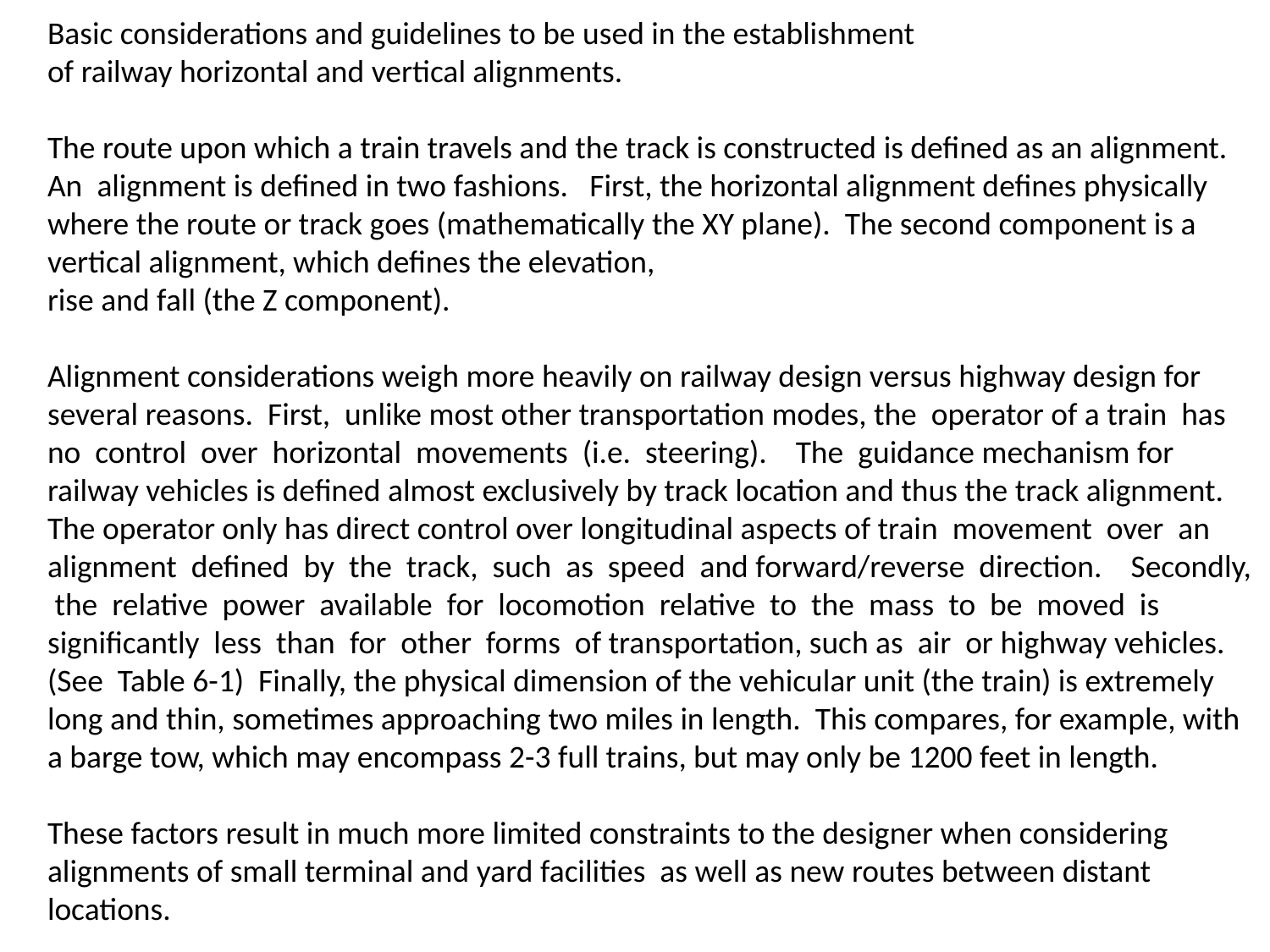

Basic considerations and guidelines to be used in the establishment
of railway horizontal and vertical alignments.

The route upon which a train travels and the track is constructed is defined as an alignment.  An  alignment is defined in two fashions.   First, the horizontal alignment defines physically where the route or track goes (mathematically the XY plane).  The second component is a vertical alignment, which defines the elevation,
rise and fall (the Z component).

Alignment considerations weigh more heavily on railway design versus highway design for several reasons.  First,  unlike most other transportation modes, the  operator of a train  has  no  control  over  horizontal  movements  (i.e.  steering).    The  guidance mechanism for railway vehicles is defined almost exclusively by track location and thus the track alignment.  The operator only has direct control over longitudinal aspects of train  movement  over  an  alignment  defined  by  the  track,  such  as  speed  and forward/reverse  direction.    Secondly,  the  relative  power  available  for  locomotion  relative  to  the  mass  to  be  moved  is  significantly  less  than  for  other  forms  of transportation, such as  air  or highway vehicles. (See  Table 6-1)  Finally, the physical dimension of the vehicular unit (the train) is extremely long and thin, sometimes approaching two miles in length.  This compares, for example, with a barge tow, which may encompass 2-3 full trains, but may only be 1200 feet in length.

These factors result in much more limited constraints to the designer when considering alignments of small terminal and yard facilities  as well as new routes between distant  locations.